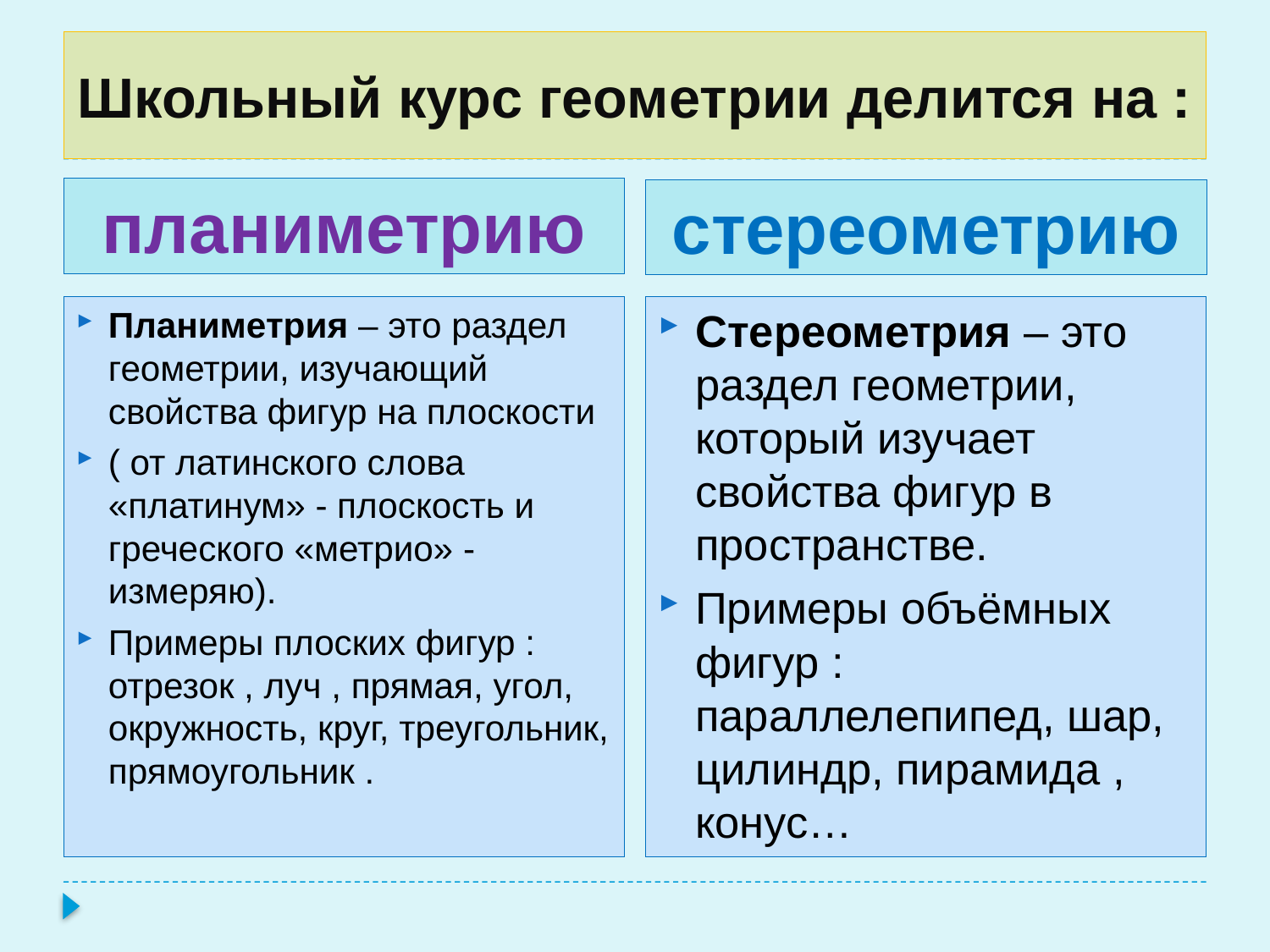

# Школьный курс геометрии делится на :
планиметрию
стереометрию
Планиметрия – это раздел геометрии, изучающий свойства фигур на плоскости
( от латинского слова «платинум» - плоскость и греческого «метрио» - измеряю).
Примеры плоских фигур : отрезок , луч , прямая, угол, окружность, круг, треугольник, прямоугольник .
Стереометрия – это раздел геометрии, который изучает свойства фигур в пространстве.
Примеры объёмных фигур : параллелепипед, шар, цилиндр, пирамида , конус…